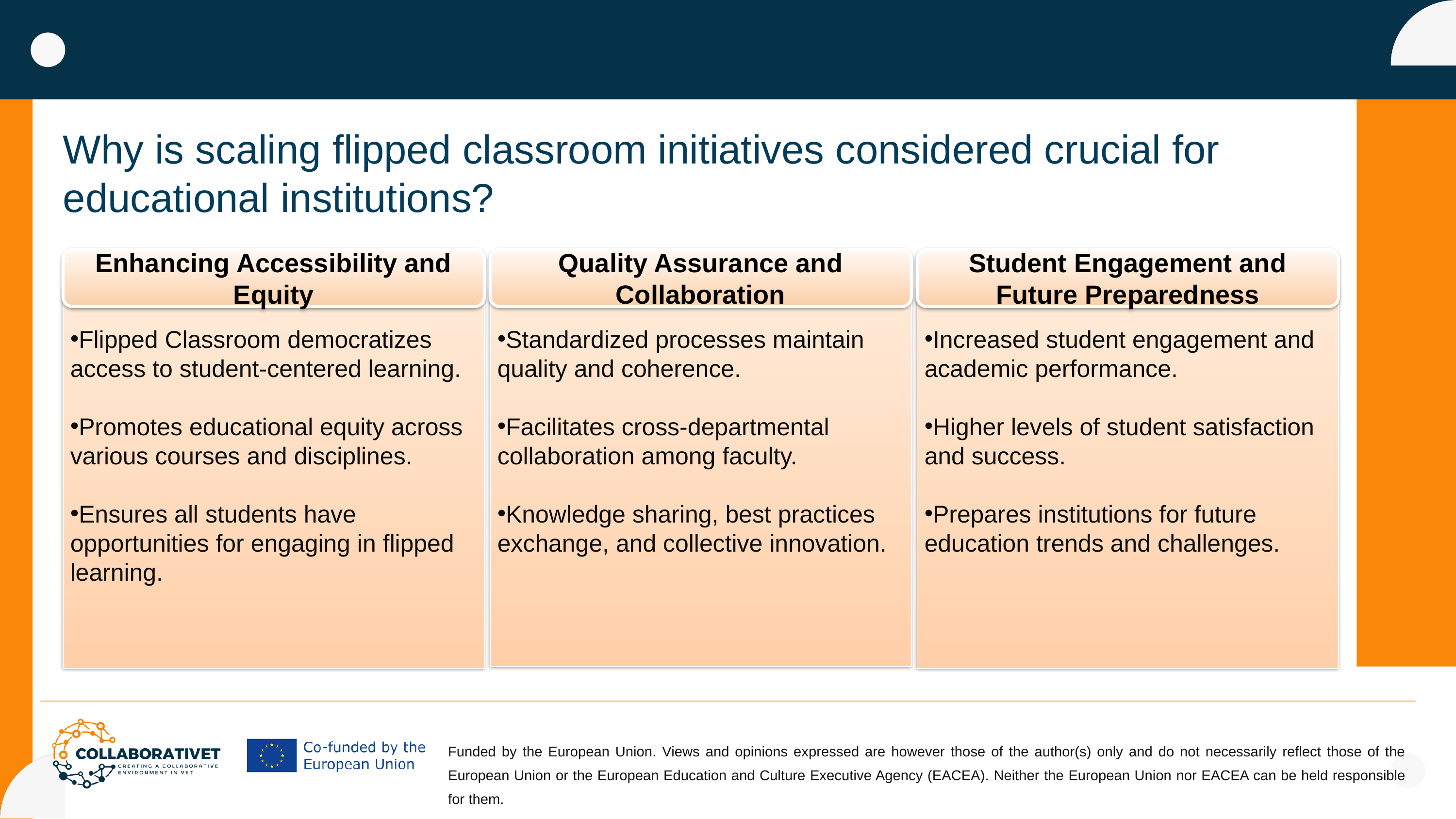

Why is scaling flipped classroom initiatives considered crucial for educational institutions?
Enhancing Accessibility and Equity
Quality Assurance and Collaboration
Student Engagement and Future Preparedness
Flipped Classroom democratizes access to student-centered learning.

Promotes educational equity across various courses and disciplines.

Ensures all students have opportunities for engaging in flipped learning.
Standardized processes maintain quality and coherence.

Facilitates cross-departmental collaboration among faculty.

Knowledge sharing, best practices exchange, and collective innovation.
Increased student engagement and academic performance.

Higher levels of student satisfaction and success.

Prepares institutions for future education trends and challenges.

Funded by the European Union. Views and opinions expressed are however those of the author(s) only and do not necessarily reflect those of the European Union or the European Education and Culture Executive Agency (EACEA). Neither the European Union nor EACEA can be held responsible for them.